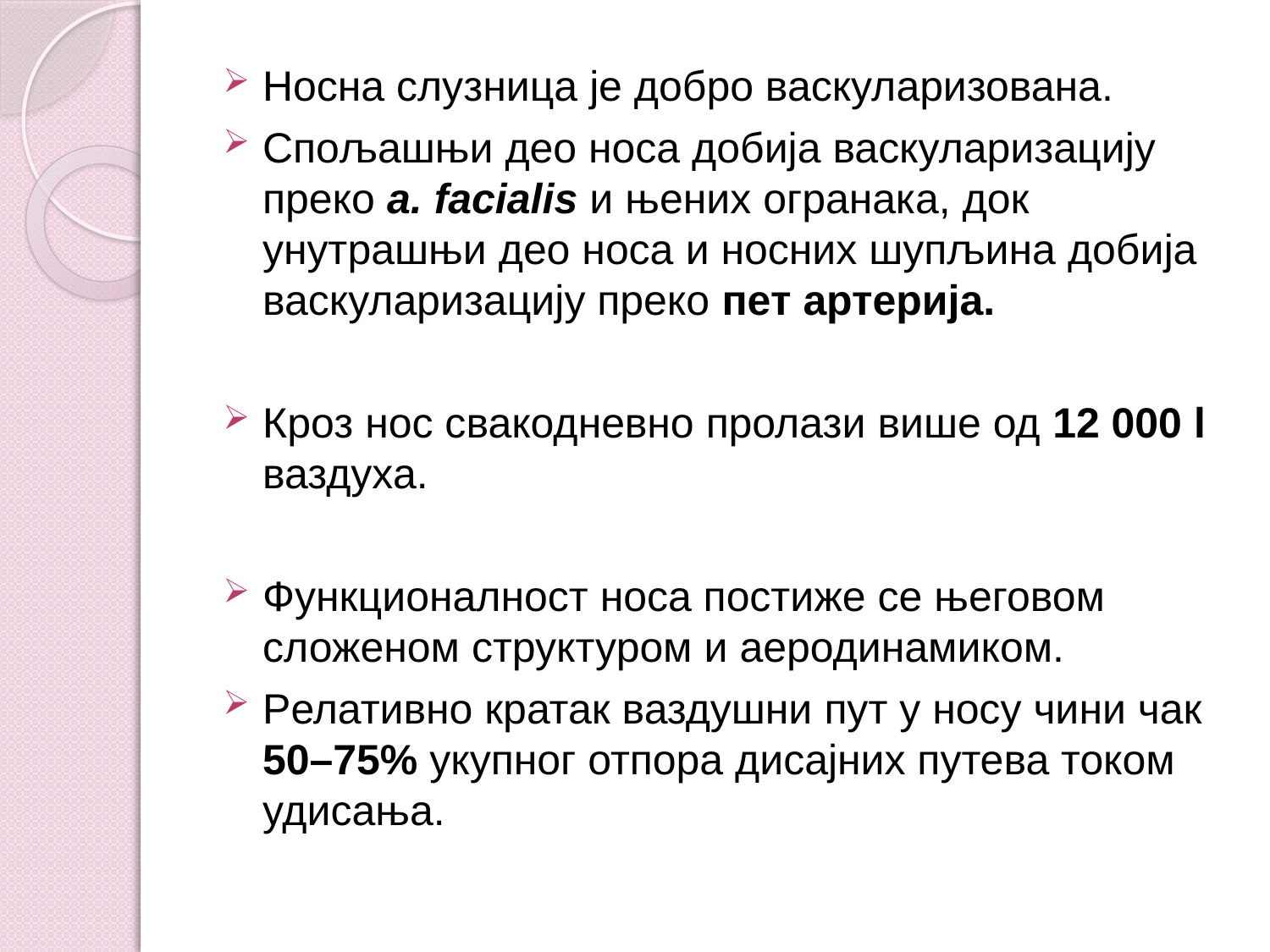

Носна слузница је добро васкуларизована.
Спољашњи део носа добија васкуларизацију преко a. facialis и њених огранака, док унутрашњи део носа и носних шупљина добија васкуларизацију преко пет артерија.

Кроз нос свакодневно пролази више од 12 000 l ваздуха.

Функционалност носа постиже се његовом сложеном структуром и аеродинамиком.
Релативно кратак ваздушни пут у носу чини чак 50–75% укупног отпора дисајних путева током удисања.